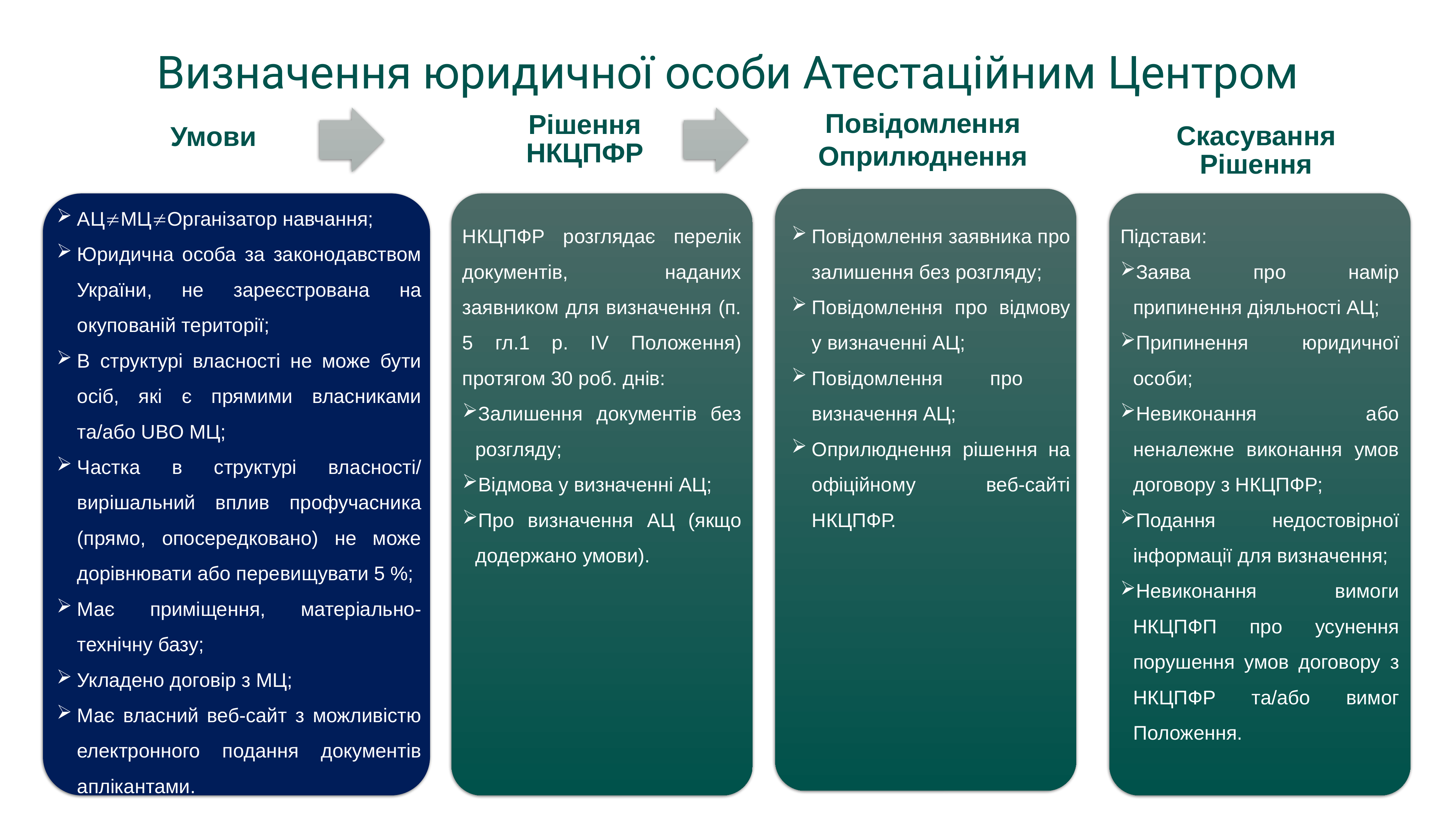

Визначення юридичної особи Атестаційним Центром
Повідомлення
Оприлюднення

Рішення НКЦПФР
Скасування Рішення
Умови
АЦ≠МЦ≠Організатор навчання;
Юридична особа за законодавством України, не зареєстрована на окупованій території;
В структурі власності не може бути осіб, які є прямими власниками та/або UBO МЦ;
Частка в структурі власності/ вирішальний вплив профучасника (прямо, опосередковано) не може дорівнювати або перевищувати 5 %;
Має приміщення, матеріально-технічну базу;
Укладено договір з МЦ;
Має власний веб-сайт з можливістю електронного подання документів аплікантами.

НКЦПФР розглядає перелік документів, наданих заявником для визначення (п. 5 гл.1 р. IV Положення) протягом 30 роб. днів:
Залишення документів без розгляду;
Відмова у визначенні АЦ;
Про визначення АЦ (якщо додержано умови).
Повідомлення заявника про залишення без розгляду;
Повідомлення про відмову у визначенні АЦ;
Повідомлення про  визначення АЦ;
Оприлюднення рішення на офіційному веб-сайті НКЦПФР.

Підстави:
Заява про намір припинення діяльності АЦ;
Припинення юридичної особи;
Невиконання або неналежне виконання умов договору з НКЦПФР;
Подання недостовірної інформації для визначення;
Невиконання вимоги НКЦПФП про усунення порушення умов договору з НКЦПФР та/або вимог Положення.